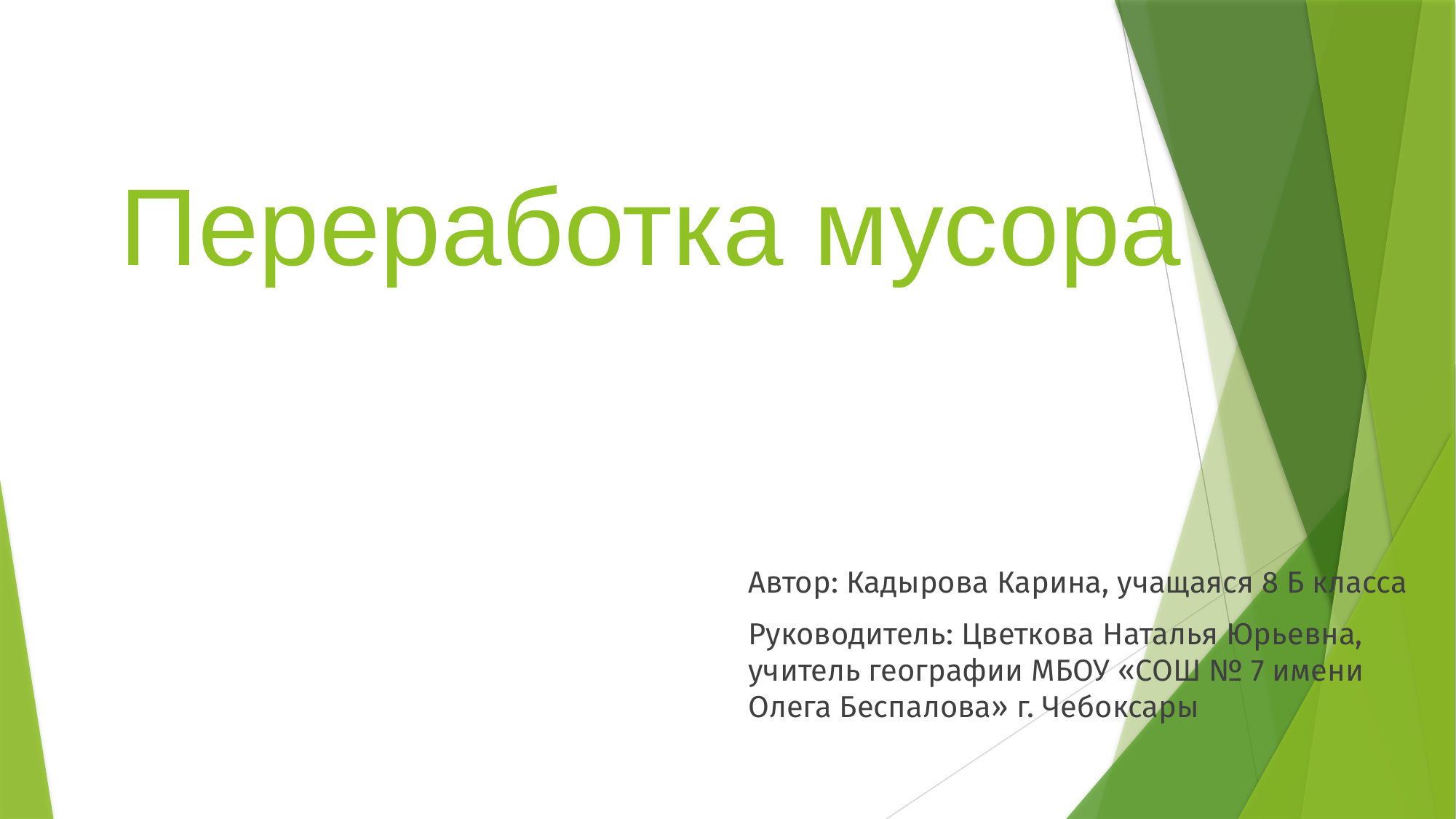

# Переработка мусора
Автор: Кадырова Карина, учащаяся 8 Б класса
Руководитель: Цветкова Наталья Юрьевна, учитель географии МБОУ «СОШ № 7 имени Олега Беспалова» г. Чебоксары